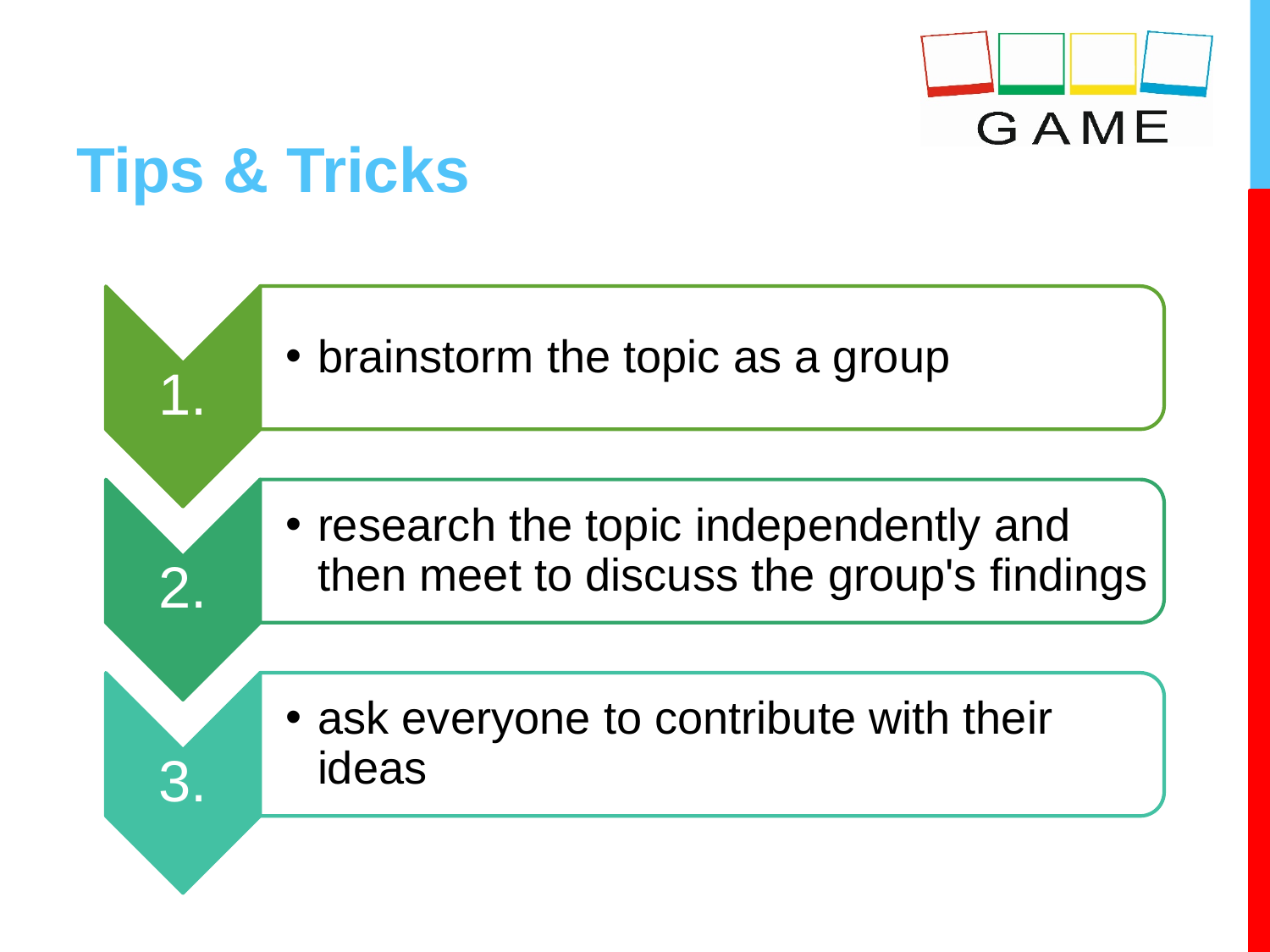

# Tips & Tricks

brainstorm the topic as a group

1.
research the topic independently and then meet to discuss the group's findings

2.
ask everyone to contribute with their ideas

3.